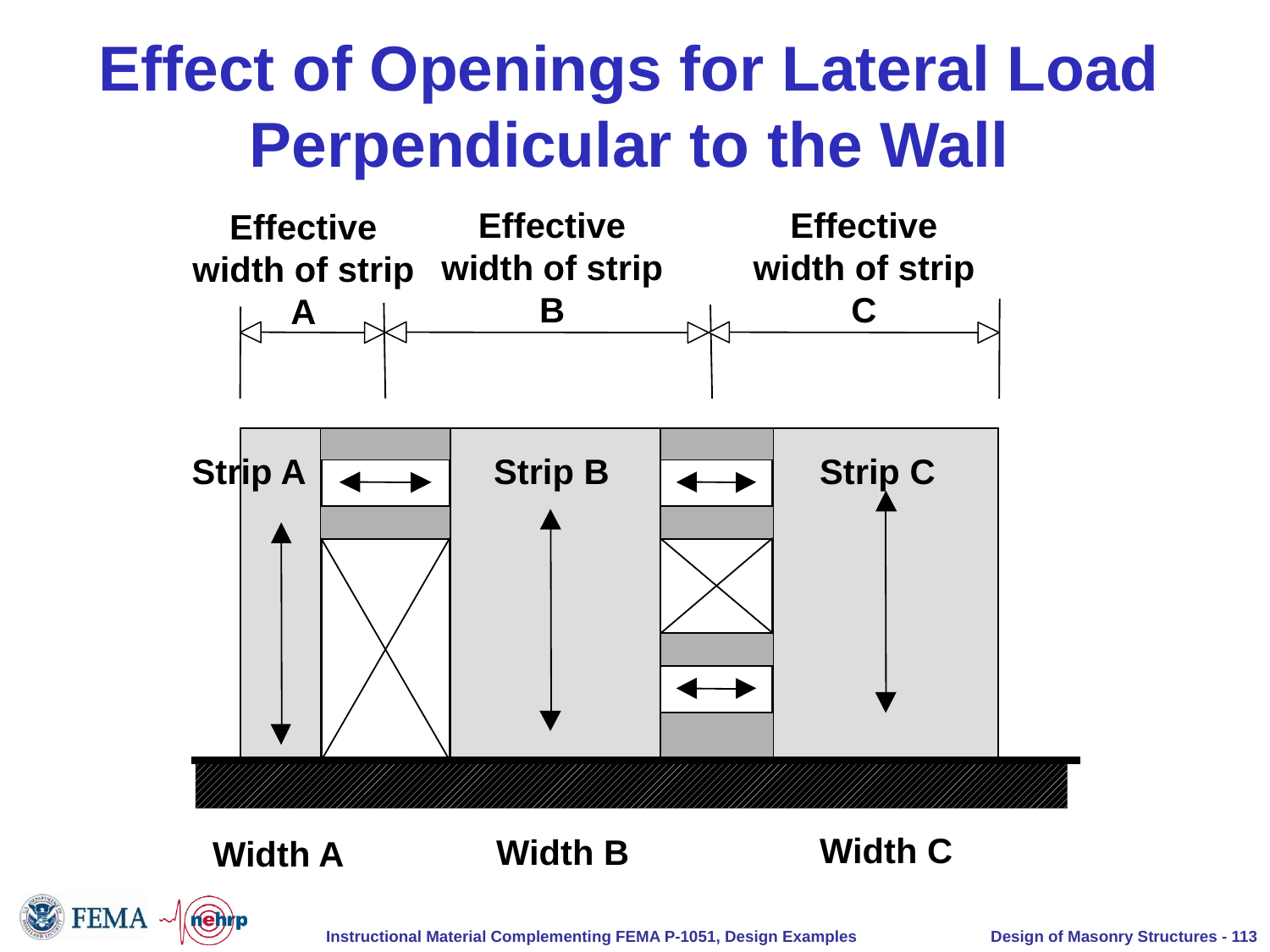

# Effect of Openings for Lateral Load Perpendicular to the Wall
Effective width of strip B
Effective width of strip C
Effective width of strip A

Strip A
Strip B
Strip C

Width C
Width B
Width A
Design of Masonry Structures - 113
Instructional Material Complementing FEMA P-1051, Design Examples